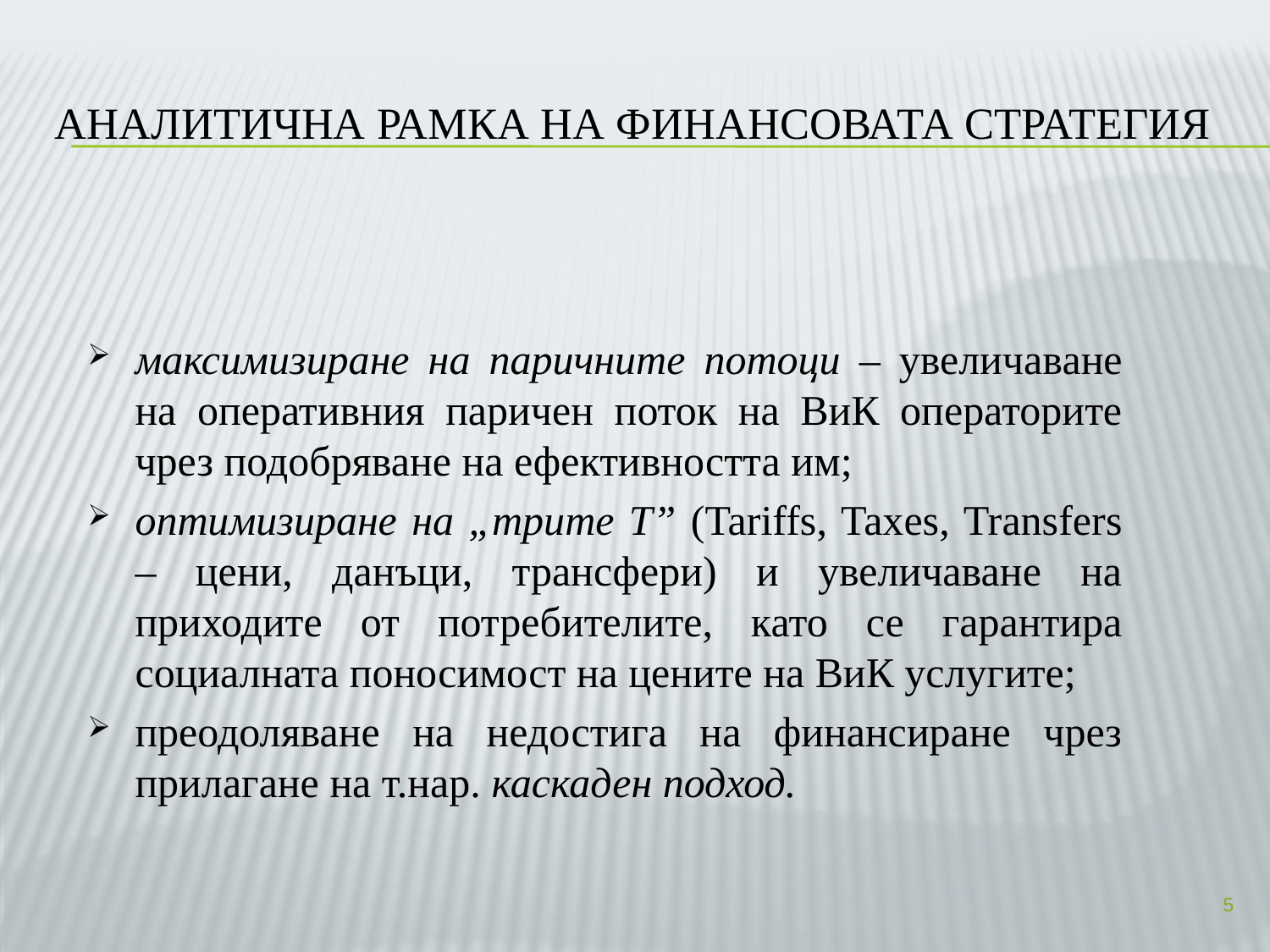

# Аналитична рамка на финансовата стратегия
максимизиране на паричните потоци – увеличаване на оперативния паричен поток на ВиК операторите чрез подобряване на ефективността им;
оптимизиране на „трите Т” (Tariffs, Taxes, Transfers – цени, данъци, трансфери) и увеличаване на приходите от потребителите, като се гарантира социалната поносимост на цените на ВиК услугите;
преодоляване на недостига на финансиране чрез прилагане на т.нар. каскаден подход.
5